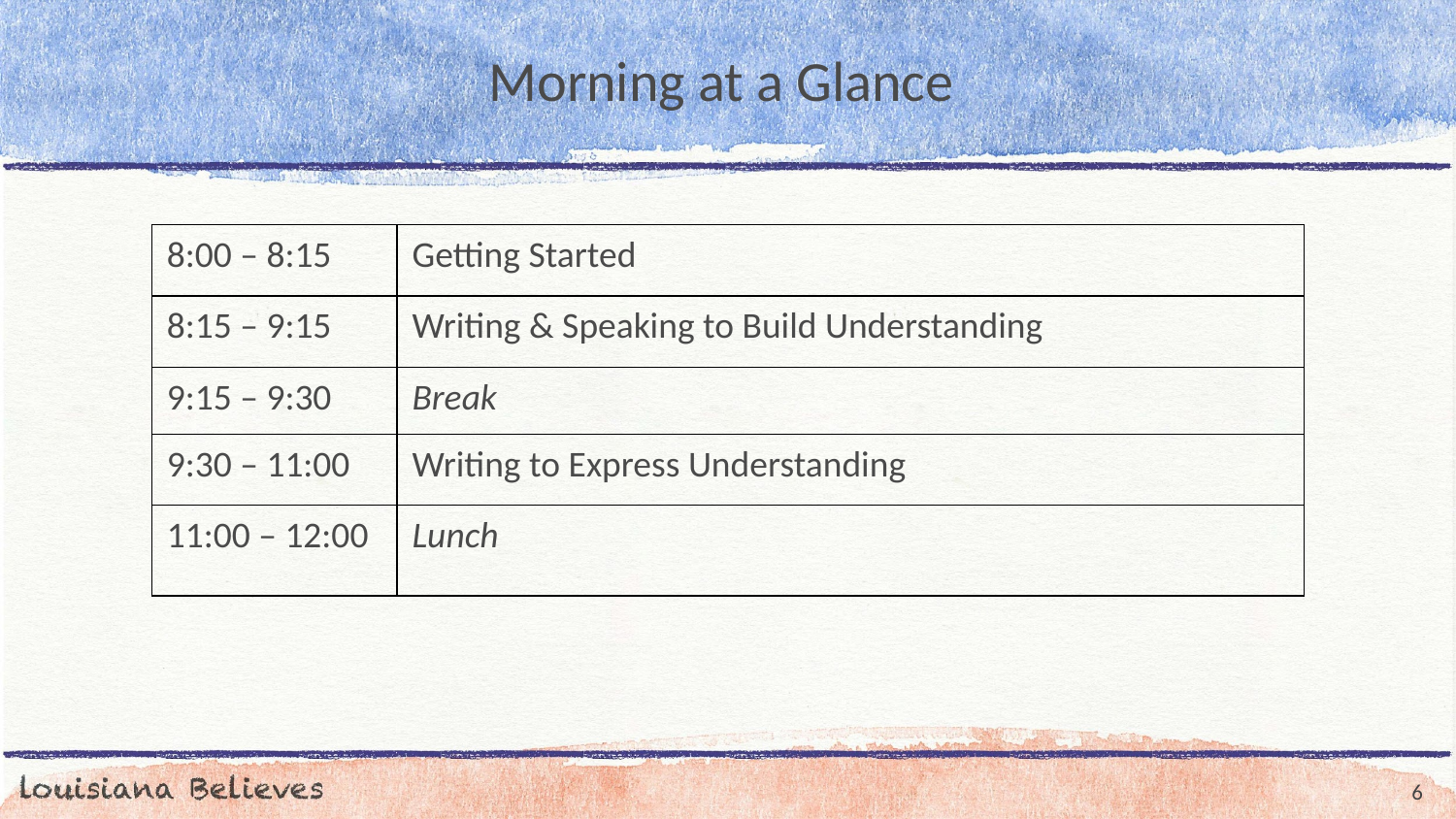

# Morning at a Glance
| 8:00 – 8:15 | Getting Started |
| --- | --- |
| 8:15 – 9:15 | Writing & Speaking to Build Understanding |
| 9:15 – 9:30 | Break |
| 9:30 – 11:00 | Writing to Express Understanding |
| 11:00 – 12:00 | Lunch |